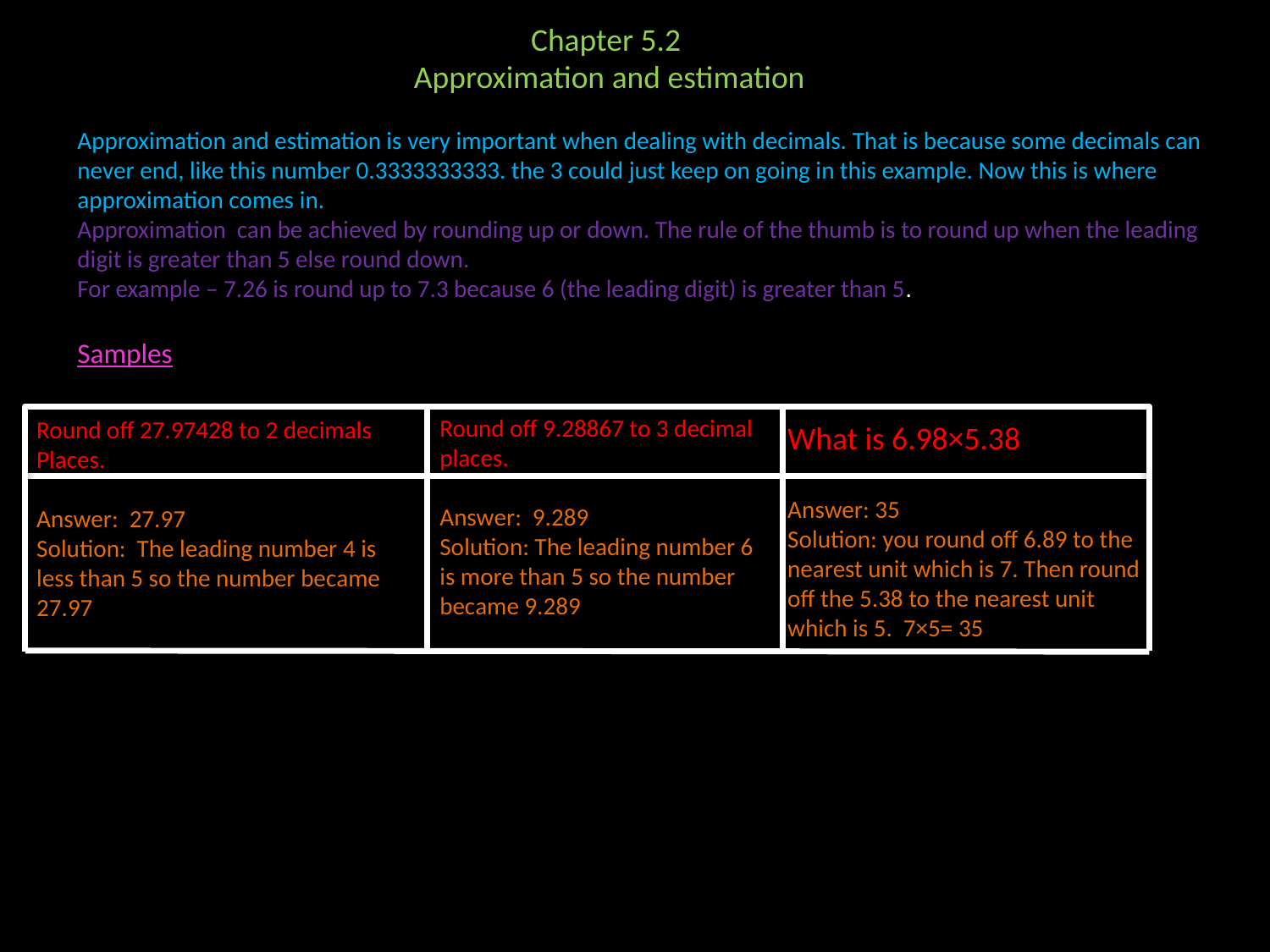

Chapter 5.2
Approximation and estimation
Approximation and estimation is very important when dealing with decimals. That is because some decimals can never end, like this number 0.3333333333. the 3 could just keep on going in this example. Now this is where approximation comes in.
Approximation  can be achieved by rounding up or down. The rule of the thumb is to round up when the leading digit is greater than 5 else round down.
For example – 7.26 is round up to 7.3 because 6 (the leading digit) is greater than 5.

Samples

Round off 9.28867 to 3 decimal places.

Answer:  9.289
Solution: The leading number 6 is more than 5 so the number became 9.289
Round off 27.97428 to 2 decimals
Places.

Answer:  27.97
Solution:  The leading number 4 is less than 5 so the number became
27.97
What is 6.98×5.38

Answer: 35
Solution: you round off 6.89 to the nearest unit which is 7. Then round
off the 5.38 to the nearest unit
which is 5.  7×5= 35